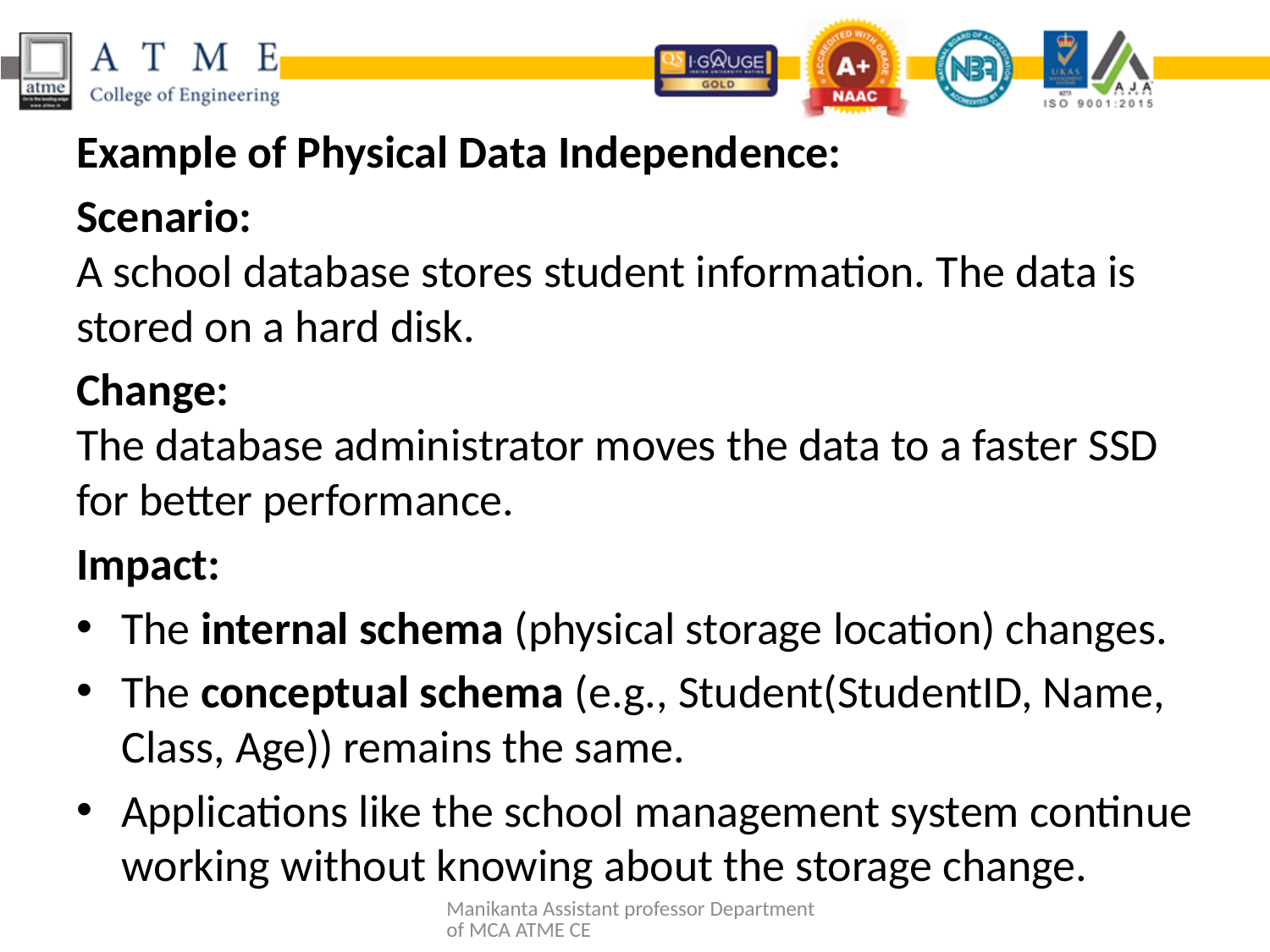

Example of Physical Data Independence:
Scenario:
A school database stores student information. The data is stored on a hard disk.
Change:
The database administrator moves the data to a faster SSD for better performance.
Impact:
The internal schema (physical storage location) changes.
The conceptual schema (e.g., Student(StudentID, Name, Class, Age)) remains the same.
Applications like the school management system continue working without knowing about the storage change.

Manikanta Assistant professor Department of MCA ATME CE